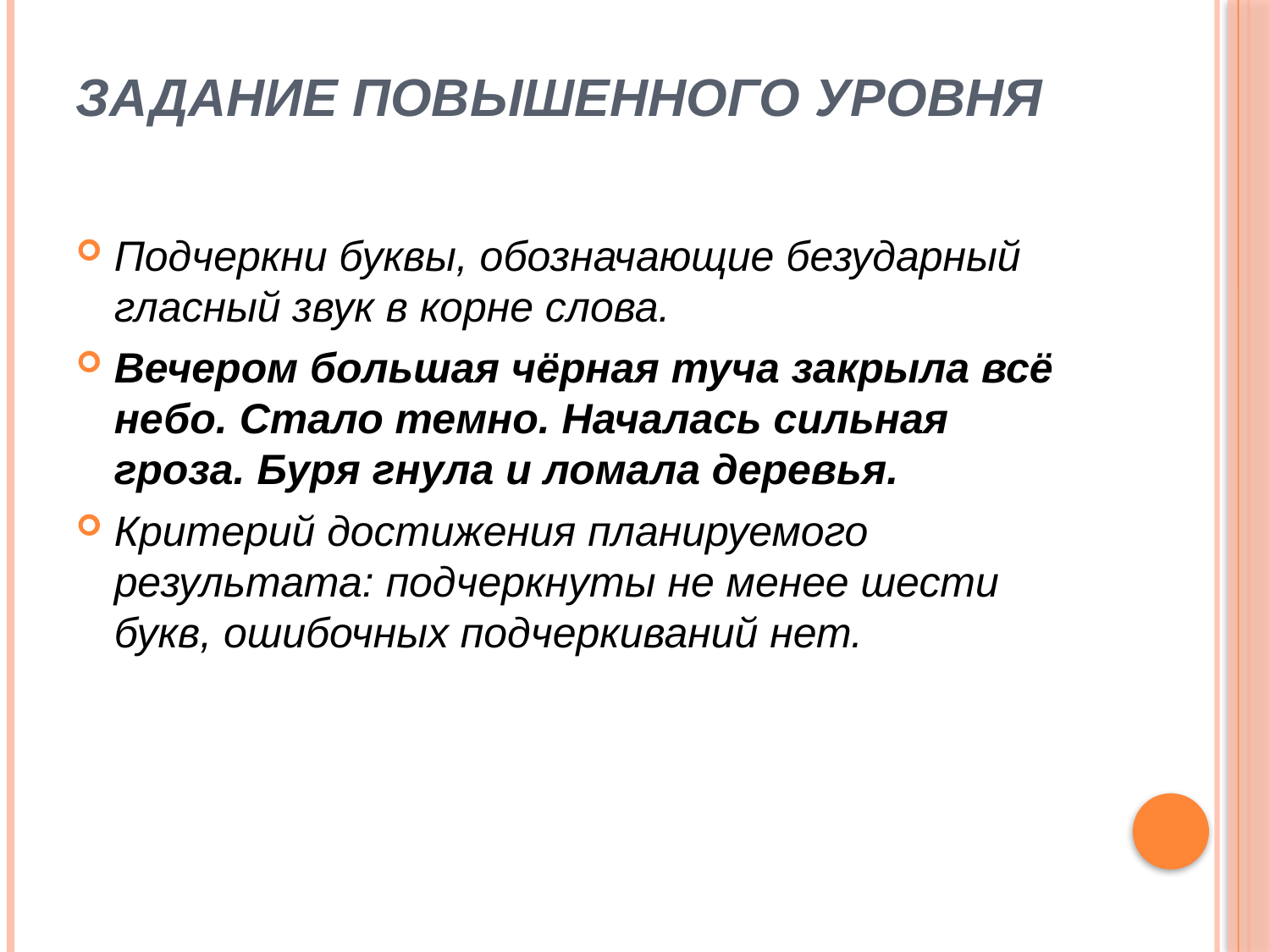

# Задание повышенного уровня
Подчеркни буквы, обозначающие безударный гласный звук в корне слова.
Вечером большая чёрная туча закрыла всё небо. Стало темно. Началась сильная гроза. Буря гнула и ломала деревья.
Критерий достижения планируемого результата: подчеркнуты не менее шести букв, ошибочных подчеркиваний нет.